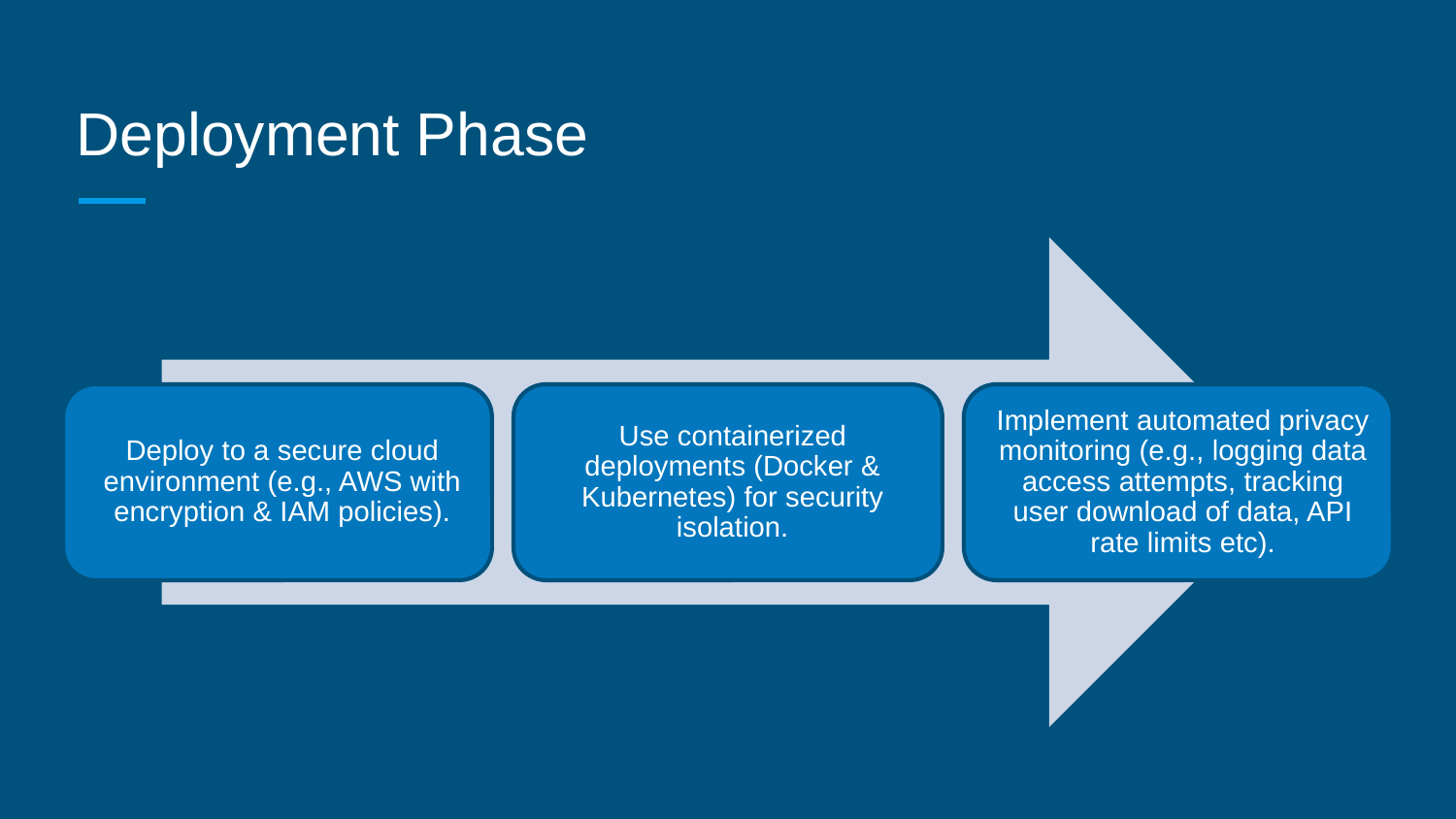

# Deployment Phase
Deploy to a secure cloud environment (e.g., AWS with encryption & IAM policies).
Use containerized deployments (Docker & Kubernetes) for security isolation.
Implement automated privacy monitoring (e.g., logging data access attempts, tracking user download of data, API rate limits etc).